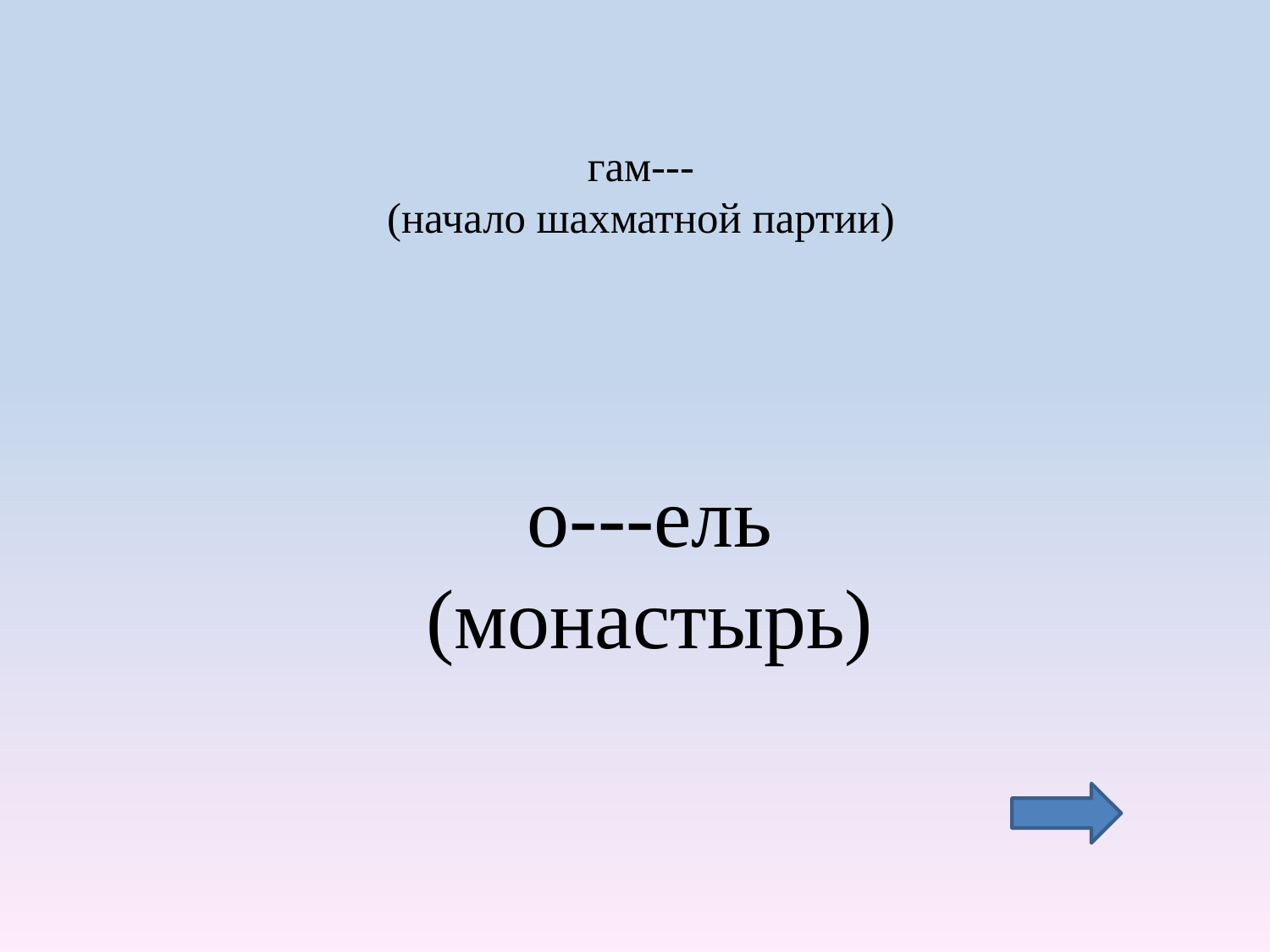

# гам--- (начало шахматной партии)
о---ель
(монастырь)